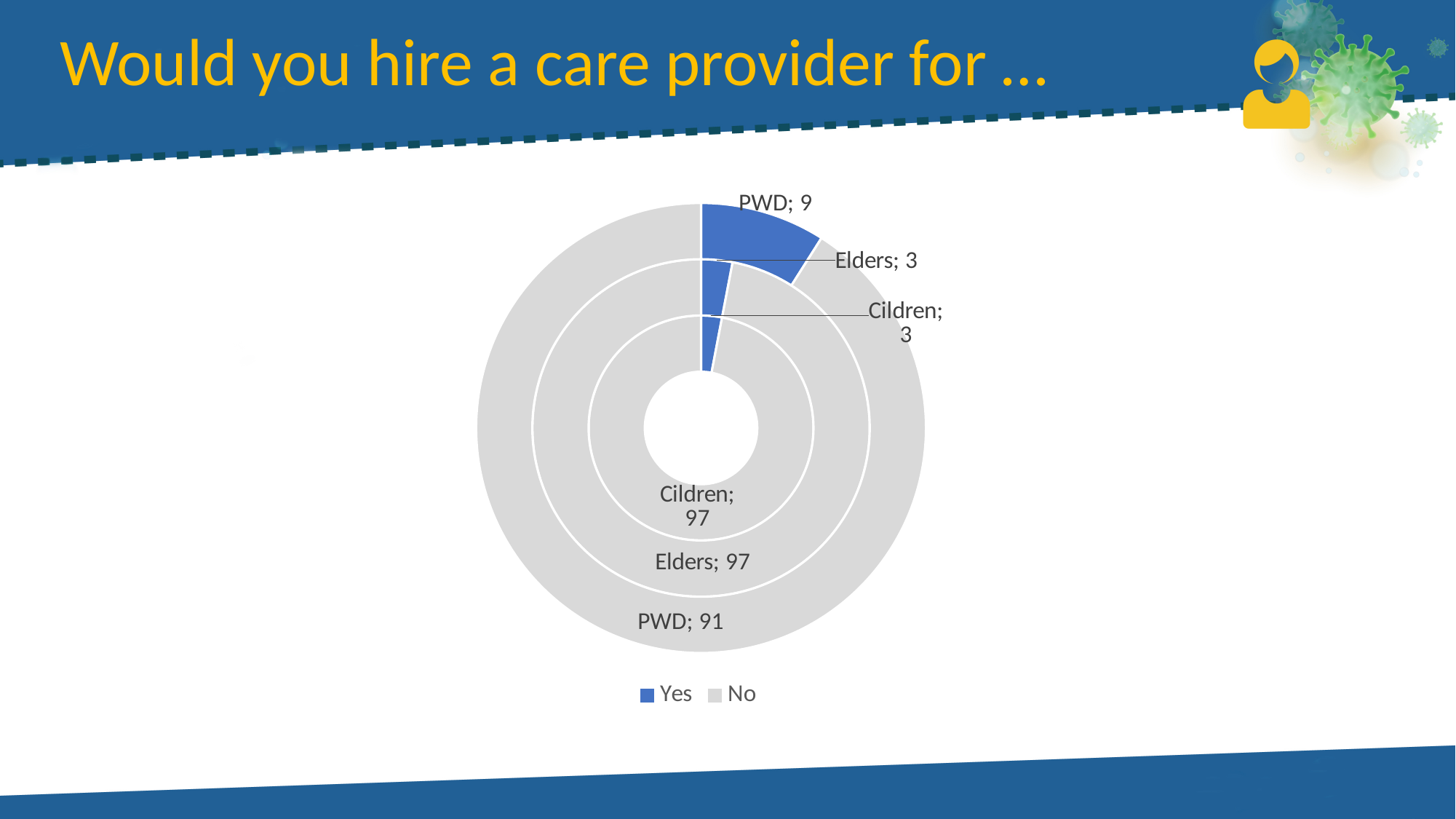

# Would you hire a care provider for …

### Chart

| Category | Cildren | Elders | PWD |
|---|---|---|---|
| Yes | 3.0 | 3.0 | 9.0 |
| No  | 97.0 | 97.0 | 91.0 |